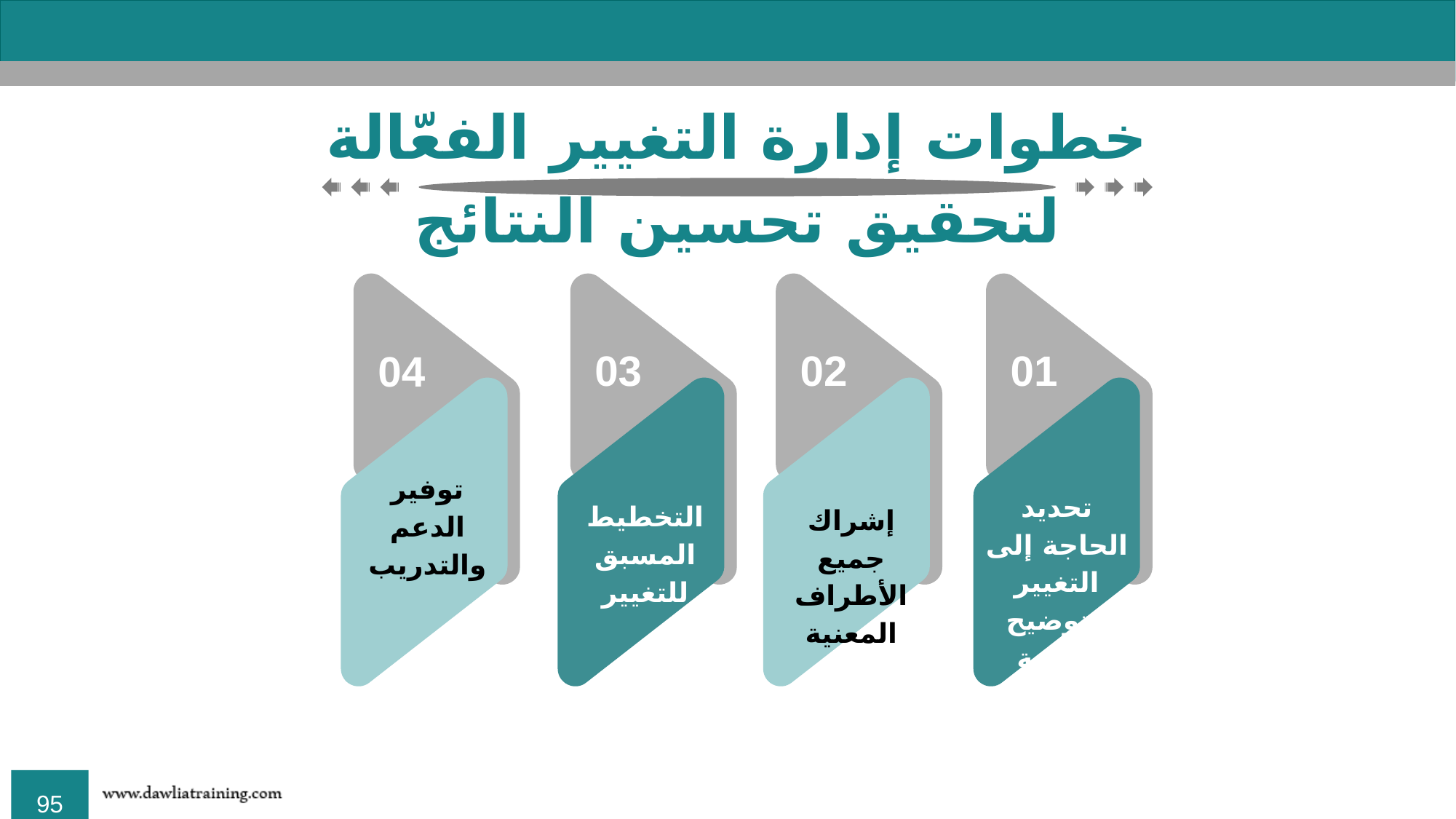

خطوات إدارة التغيير الفعّالة لتحقيق تحسين النتائج

04

توفير الدعم والتدريب

01

تحديد الحاجة إلى التغيير وتوضيح الرؤية

03

التخطيط المسبق للتغيير

02

إشراك جميع الأطراف المعنية